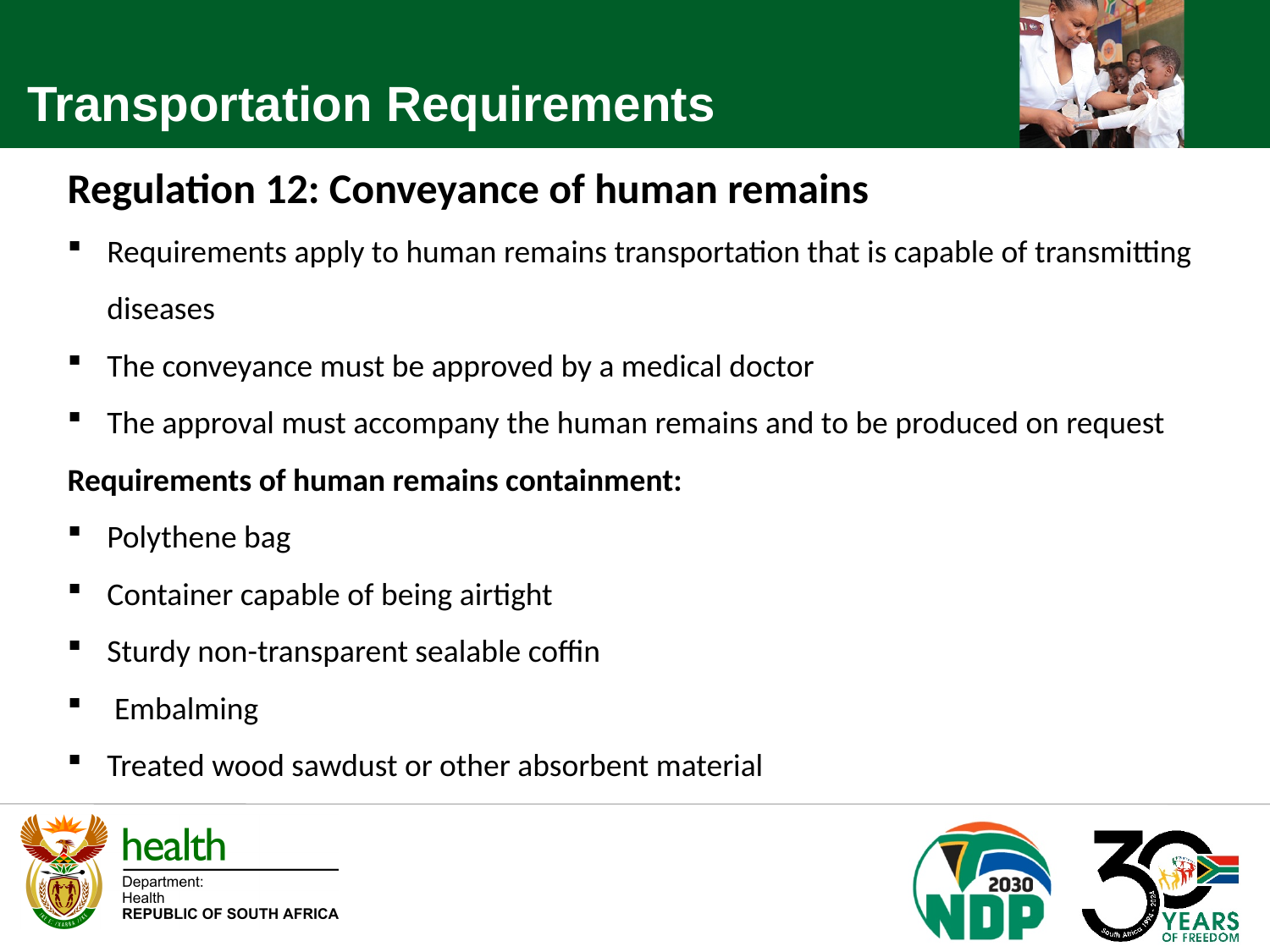

Transportation Requirements
Regulation 12: Conveyance of human remains
Requirements apply to human remains transportation that is capable of transmitting diseases
The conveyance must be approved by a medical doctor
The approval must accompany the human remains and to be produced on request
Requirements of human remains containment:
Polythene bag
Container capable of being airtight
Sturdy non-transparent sealable coffin
 Embalming
Treated wood sawdust or other absorbent material